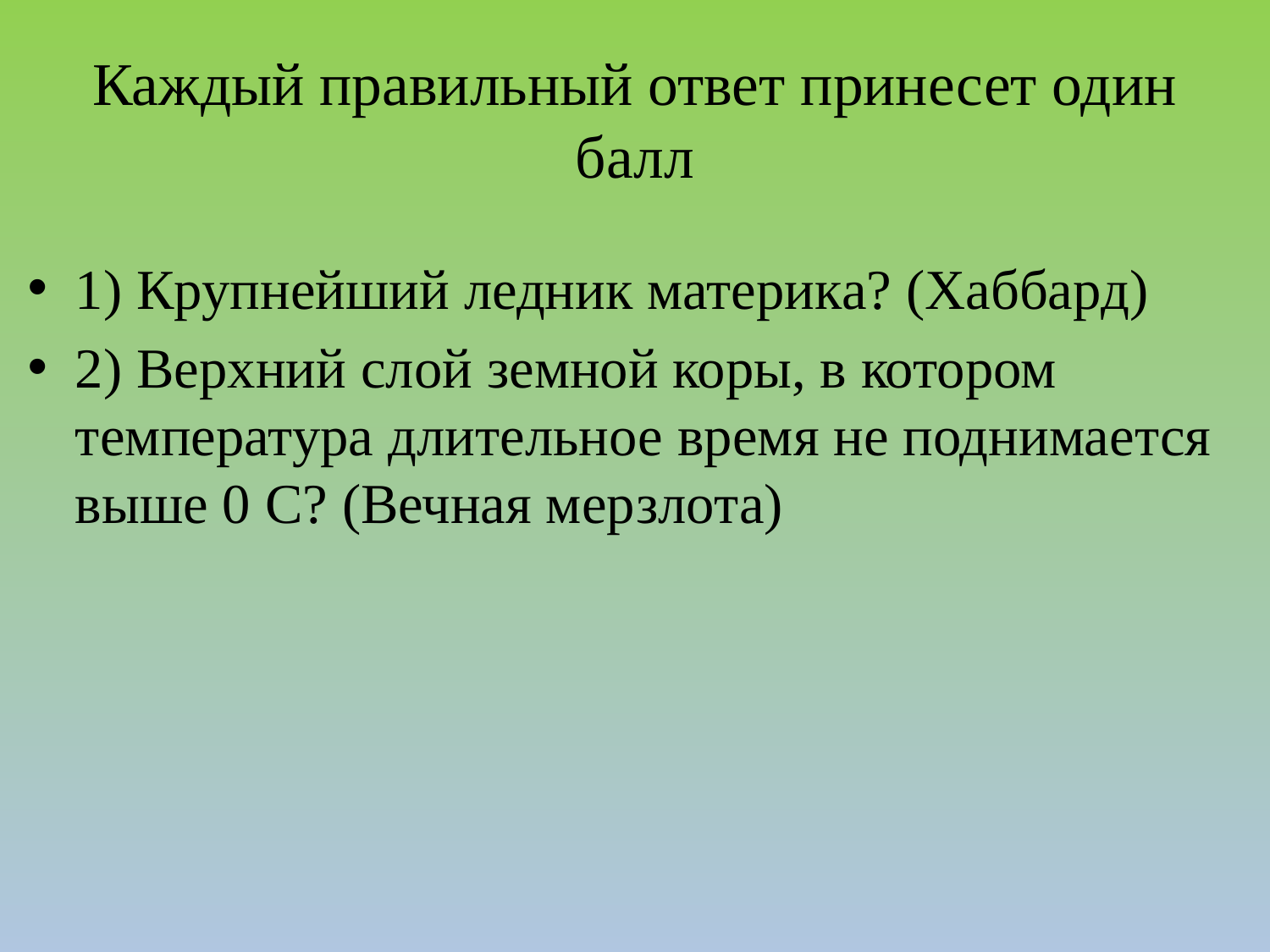

# Каждый правильный ответ принесет один балл
1) Крупнейший ледник материка? (Хаббард)
2) Верхний слой земной коры, в котором температура длительное время не поднимается выше 0 С? (Вечная мерзлота)